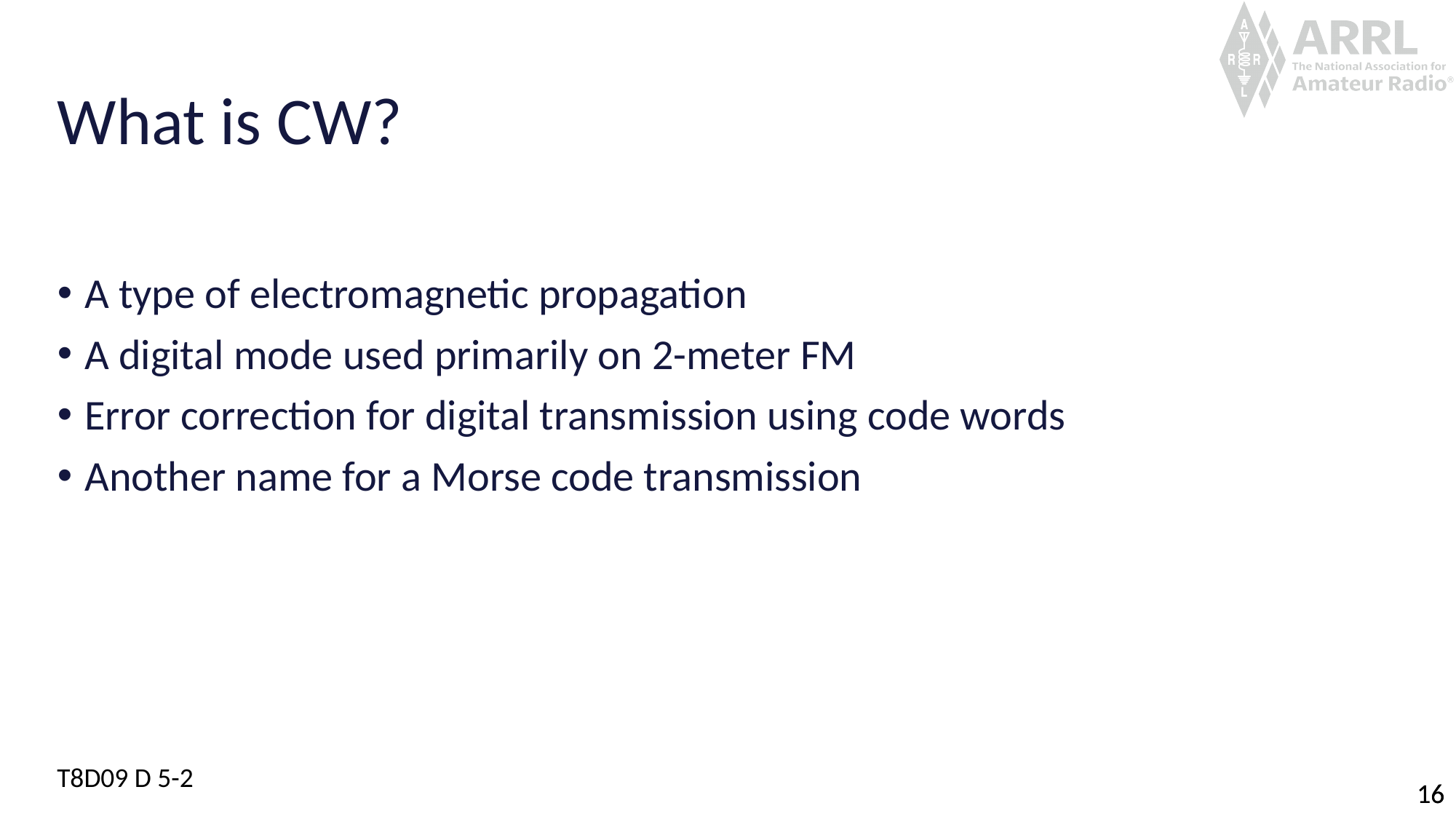

# What is CW?
A type of electromagnetic propagation
A digital mode used primarily on 2-meter FM
Error correction for digital transmission using code words
Another name for a Morse code transmission
T8D09 D 5-2